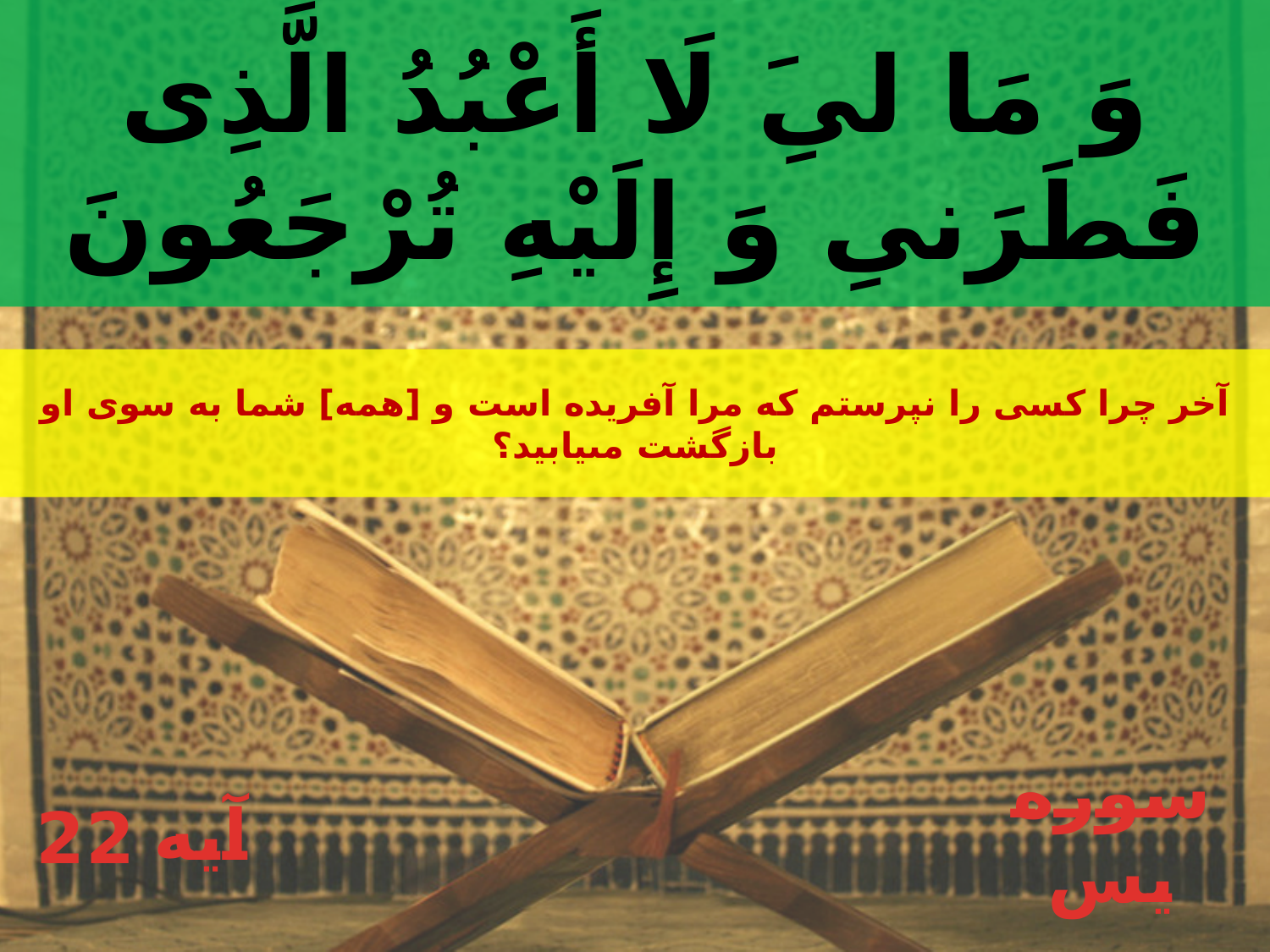

وَ مَا لىِ‏َ لَا أَعْبُدُ الَّذِى فَطَرَنىِ وَ إِلَيْهِ تُرْجَعُونَ
آخر چرا كسى را نپرستم كه مرا آفريده است و [همه‏] شما به سوى او بازگشت مى‏يابيد؟
22